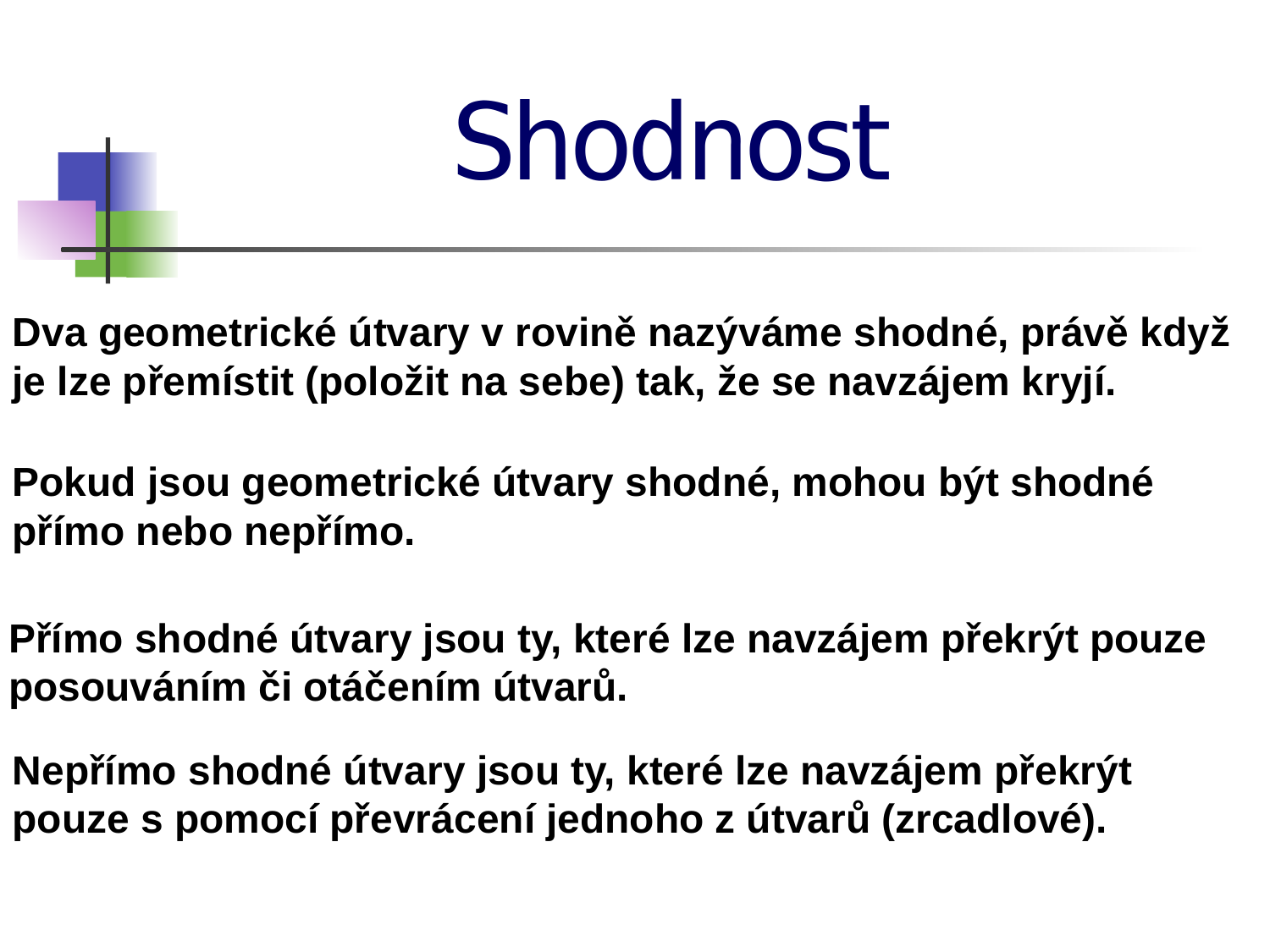

Shodnost
Dva geometrické útvary v rovině nazýváme shodné, právě když je lze přemístit (položit na sebe) tak, že se navzájem kryjí.
Pokud jsou geometrické útvary shodné, mohou být shodné přímo nebo nepřímo.
Přímo shodné útvary jsou ty, které lze navzájem překrýt pouze posouváním či otáčením útvarů.
Nepřímo shodné útvary jsou ty, které lze navzájem překrýt pouze s pomocí převrácení jednoho z útvarů (zrcadlové).